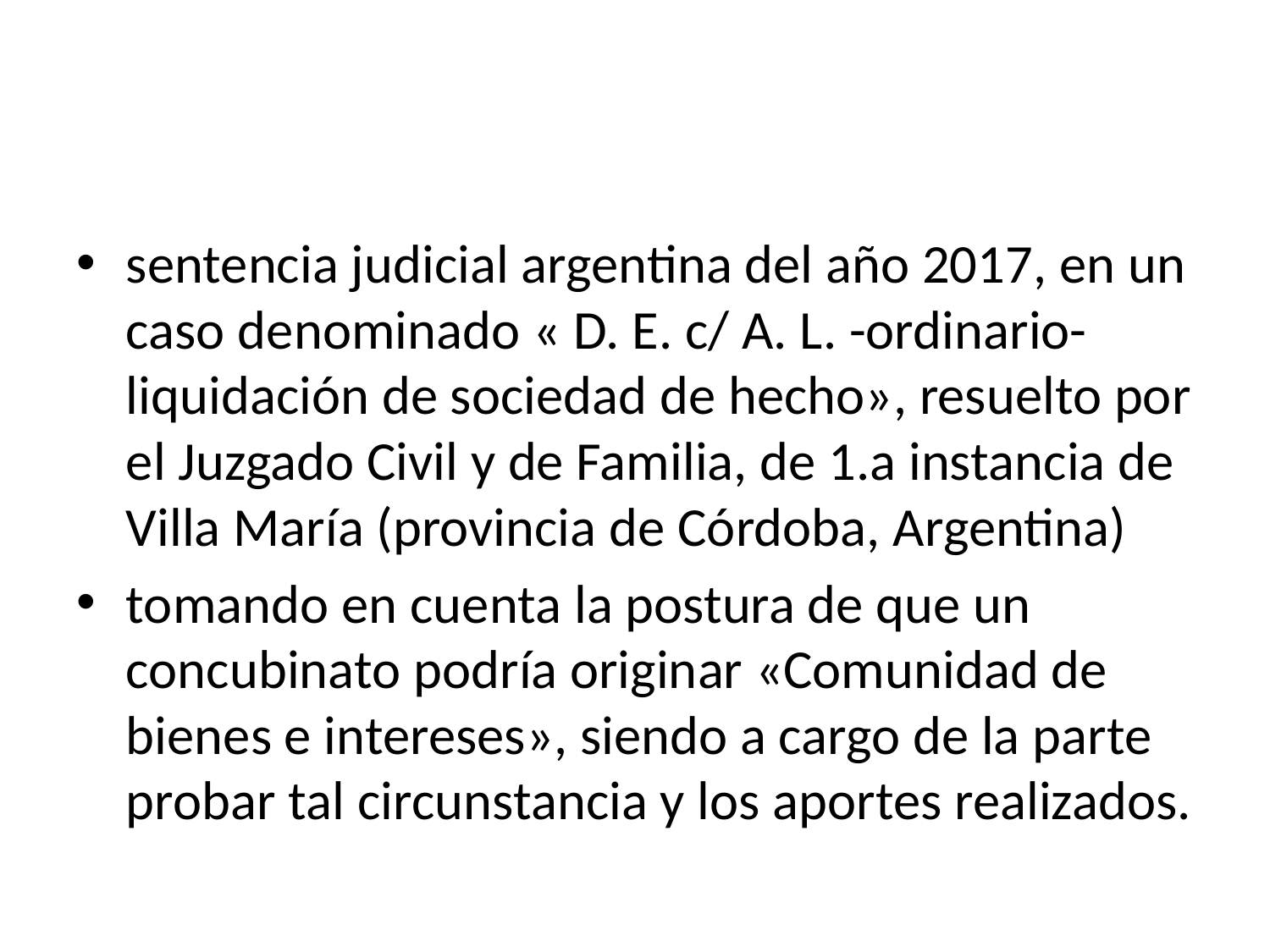

#
sentencia judicial argentina del año 2017, en un caso denominado « D. E. c/ A. L. -ordinario- liquidación de sociedad de hecho», resuelto por el Juzgado Civil y de Familia, de 1.a instancia de Villa María (provincia de Córdoba, Argentina)
tomando en cuenta la postura de que un concubinato podría originar «Comunidad de bienes e intereses», siendo a cargo de la parte probar tal circunstancia y los aportes realizados.